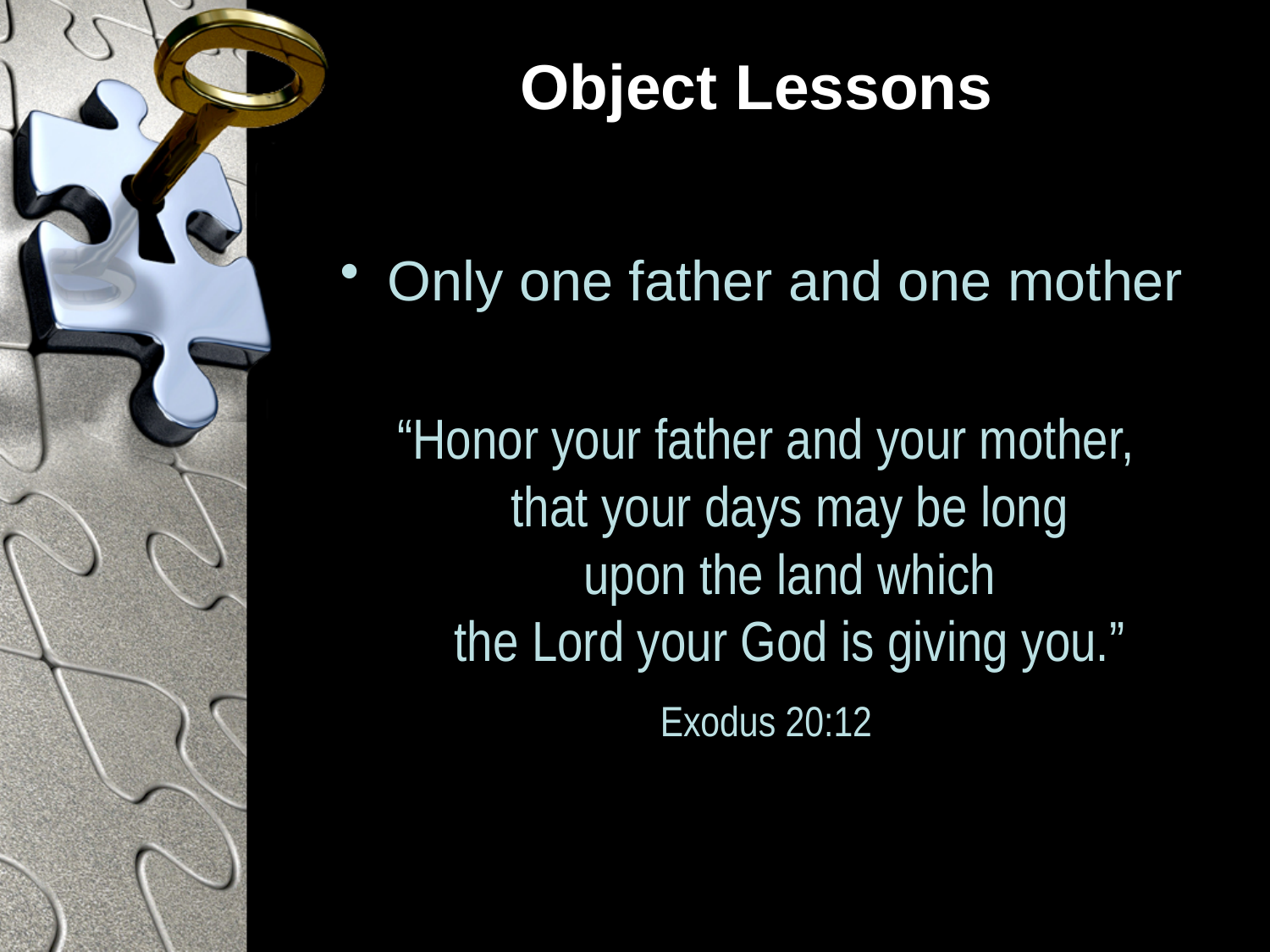

# Object Lessons
Only one father and one mother

“Honor your father and your mother,
that your days may be long
upon the land which
the Lord your God is giving you.”
Exodus 20:12